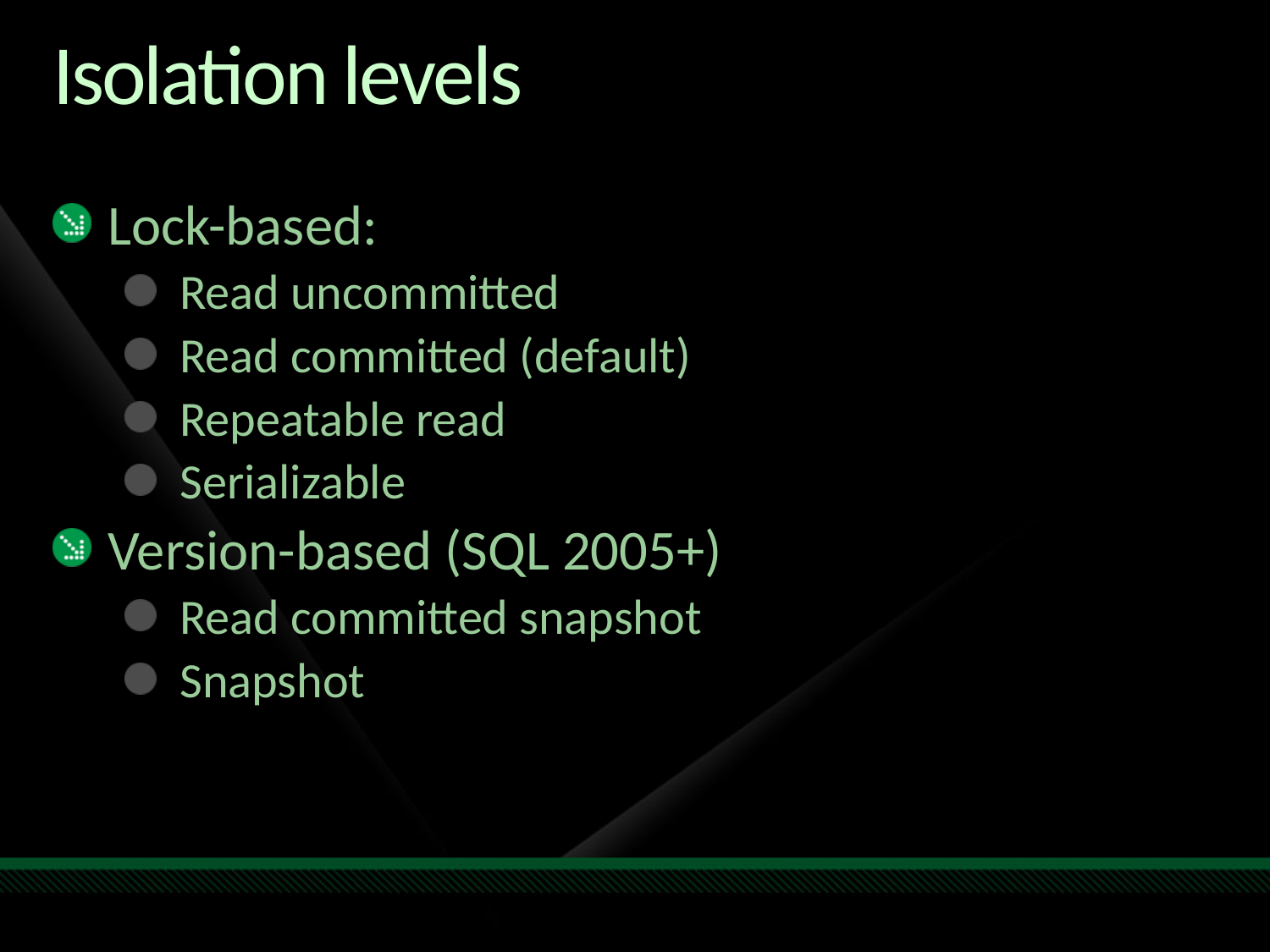

# Isolation levels
Lock-based:
Read uncommitted
Read committed (default)
Repeatable read
Serializable
Version-based (SQL 2005+)
Read committed snapshot
Snapshot